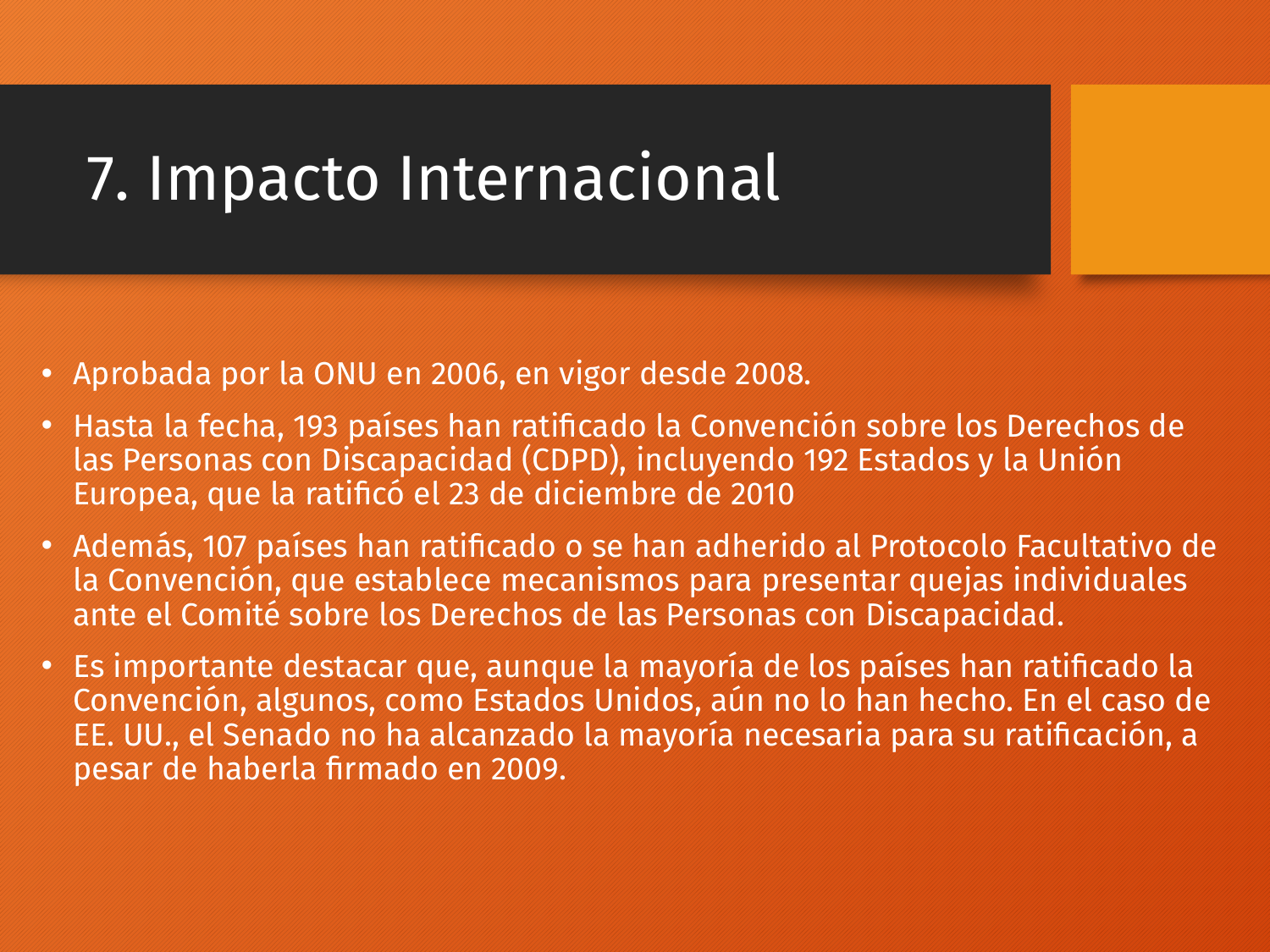

# 7. Impacto Internacional

Aprobada por la ONU en 2006, en vigor desde 2008.
Hasta la fecha, 193 países han ratificado la Convención sobre los Derechos de las Personas con Discapacidad (CDPD), incluyendo 192 Estados y la Unión Europea, que la ratificó el 23 de diciembre de 2010
Además, 107 países han ratificado o se han adherido al Protocolo Facultativo de la Convención, que establece mecanismos para presentar quejas individuales ante el Comité sobre los Derechos de las Personas con Discapacidad.
Es importante destacar que, aunque la mayoría de los países han ratificado la Convención, algunos, como Estados Unidos, aún no lo han hecho. En el caso de EE. UU., el Senado no ha alcanzado la mayoría necesaria para su ratificación, a pesar de haberla firmado en 2009.